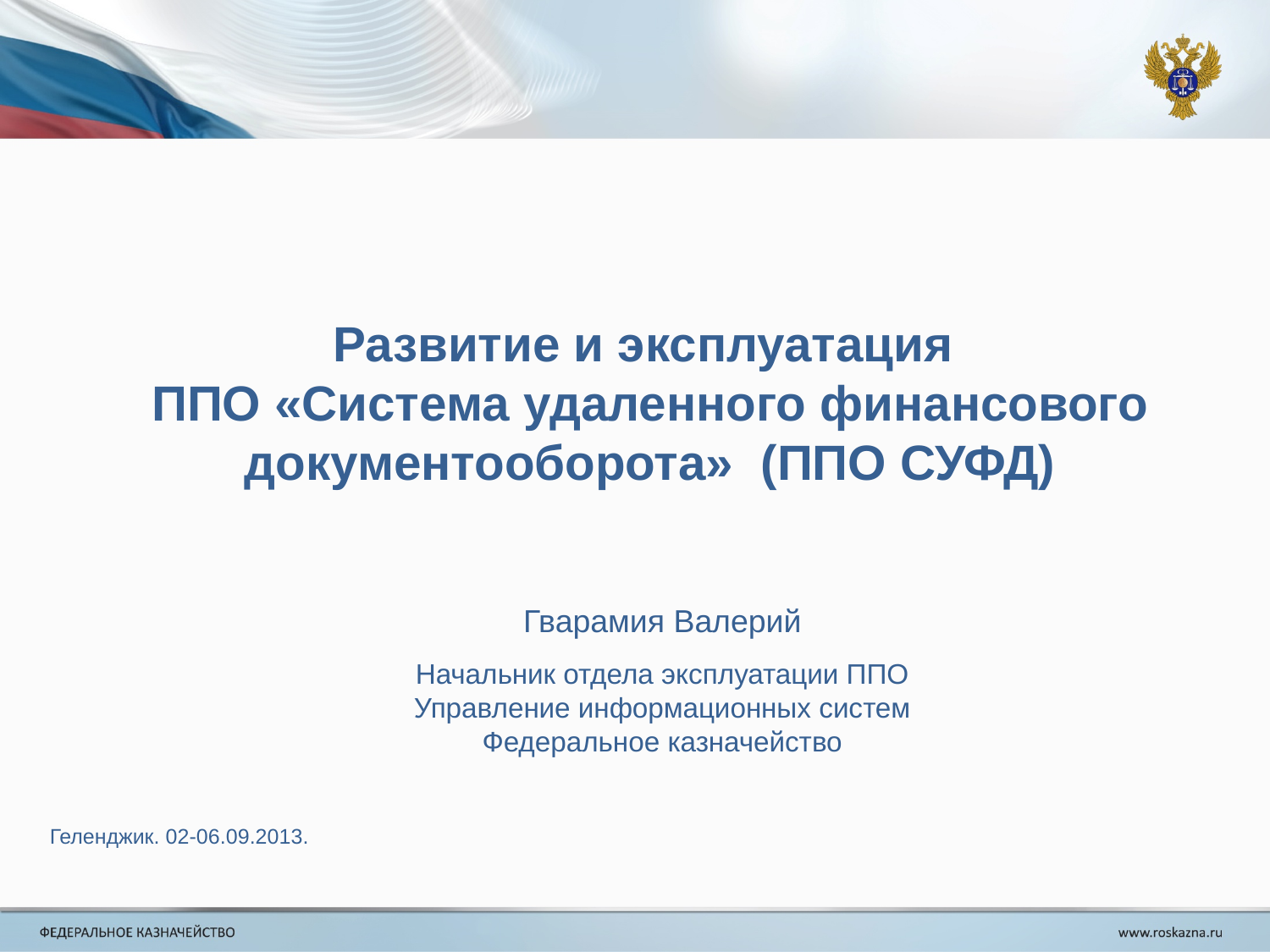

Развитие и эксплуатация
ППО «Система удаленного финансового документооборота»  (ППО СУФД)
Гварамия Валерий
Начальник отдела эксплуатации ППО
Управление информационных систем Федеральное казначейство
Геленджик. 02-06.09.2013.